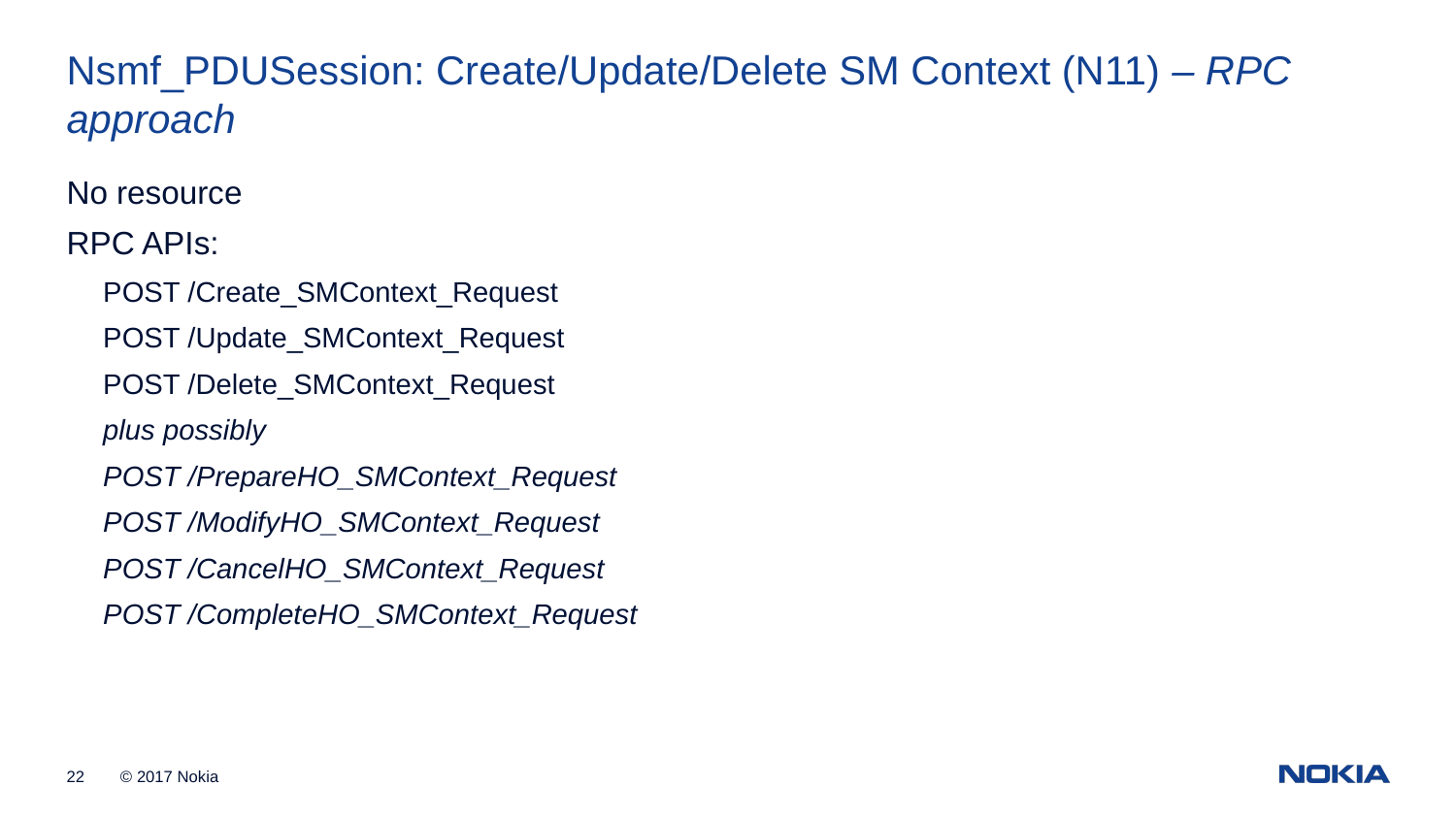

Nsmf_PDUSession: Create/Update/Delete SM Context (N11) – RPC approach
No resource
RPC APIs:
POST /Create_SMContext_Request
POST /Update_SMContext_Request
POST /Delete_SMContext_Request
plus possibly
POST /PrepareHO_SMContext_Request
POST /ModifyHO_SMContext_Request
POST /CancelHO_SMContext_Request
POST /CompleteHO_SMContext_Request